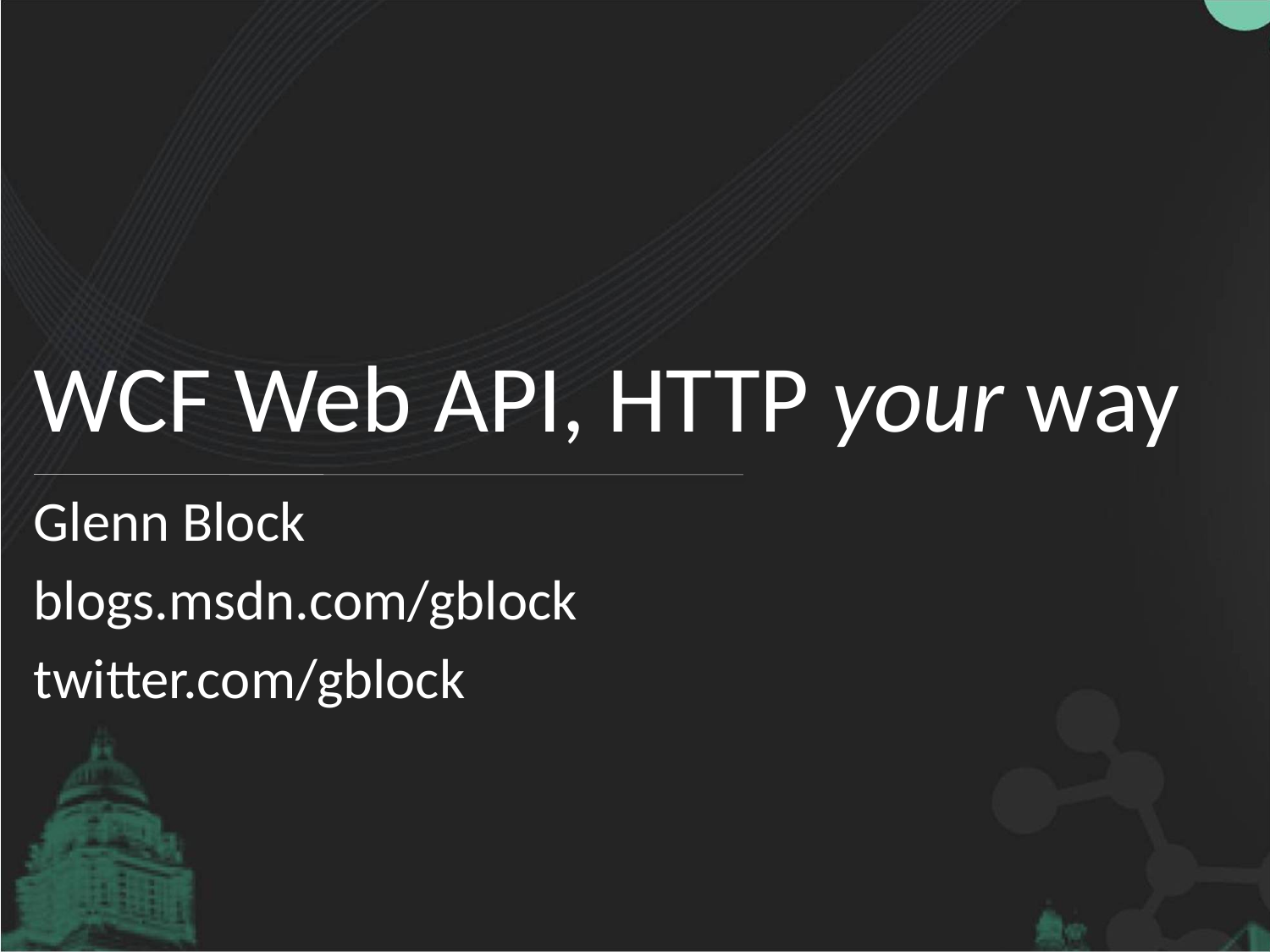

# WCF Web API, HTTP your way
Glenn Block
blogs.msdn.com/gblock
twitter.com/gblock